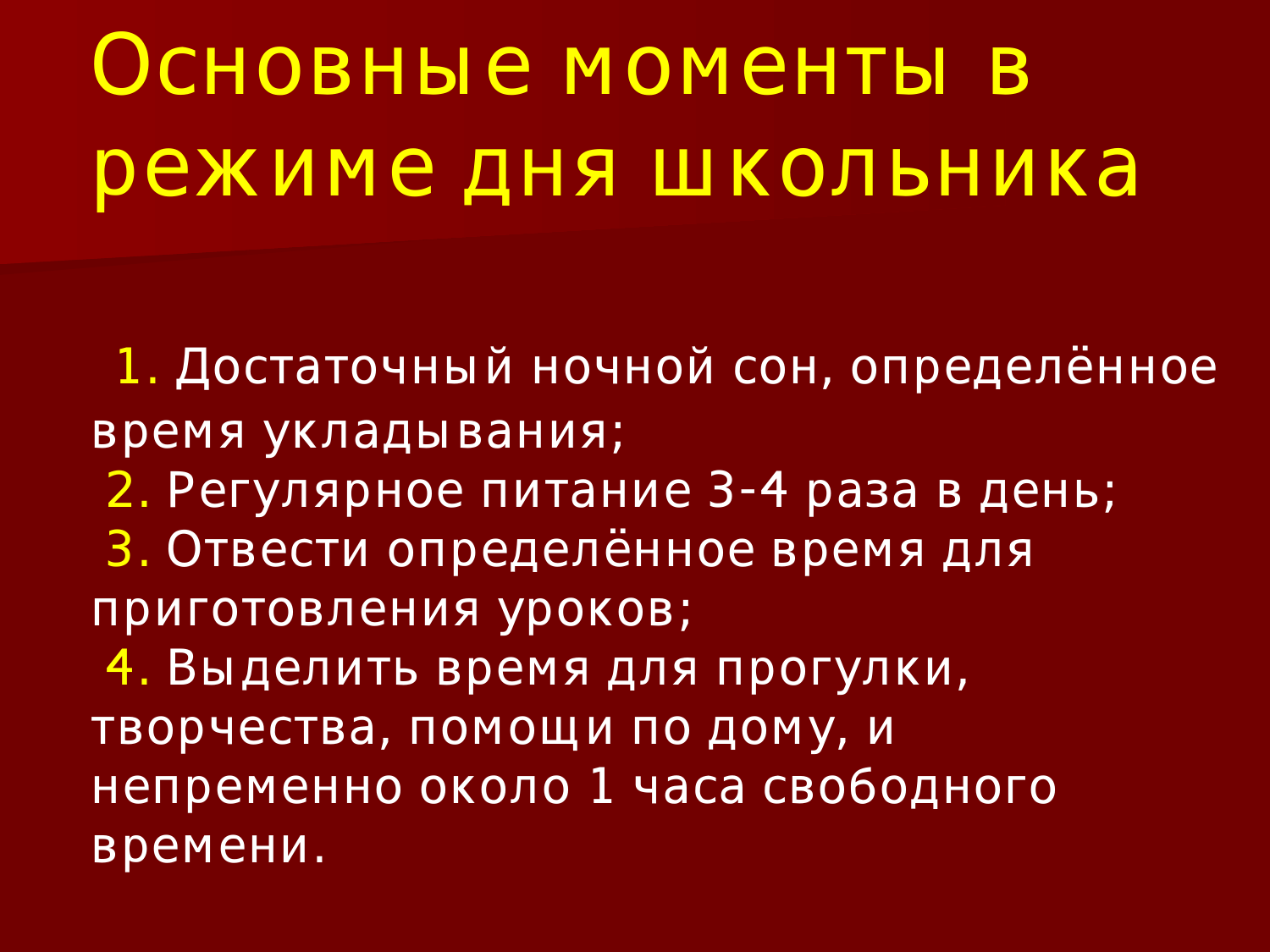

# Основные моменты в      режиме дня школьника 1. Достаточный ночной сон, определённое время укладывания; 2. Регулярное питание 3-4 раза в день; 3. Отвести определённое время для приготовления уроков; 4. Выделить время для прогулки, творчества, помощи по дому, и непременно около 1 часа свободного времени.